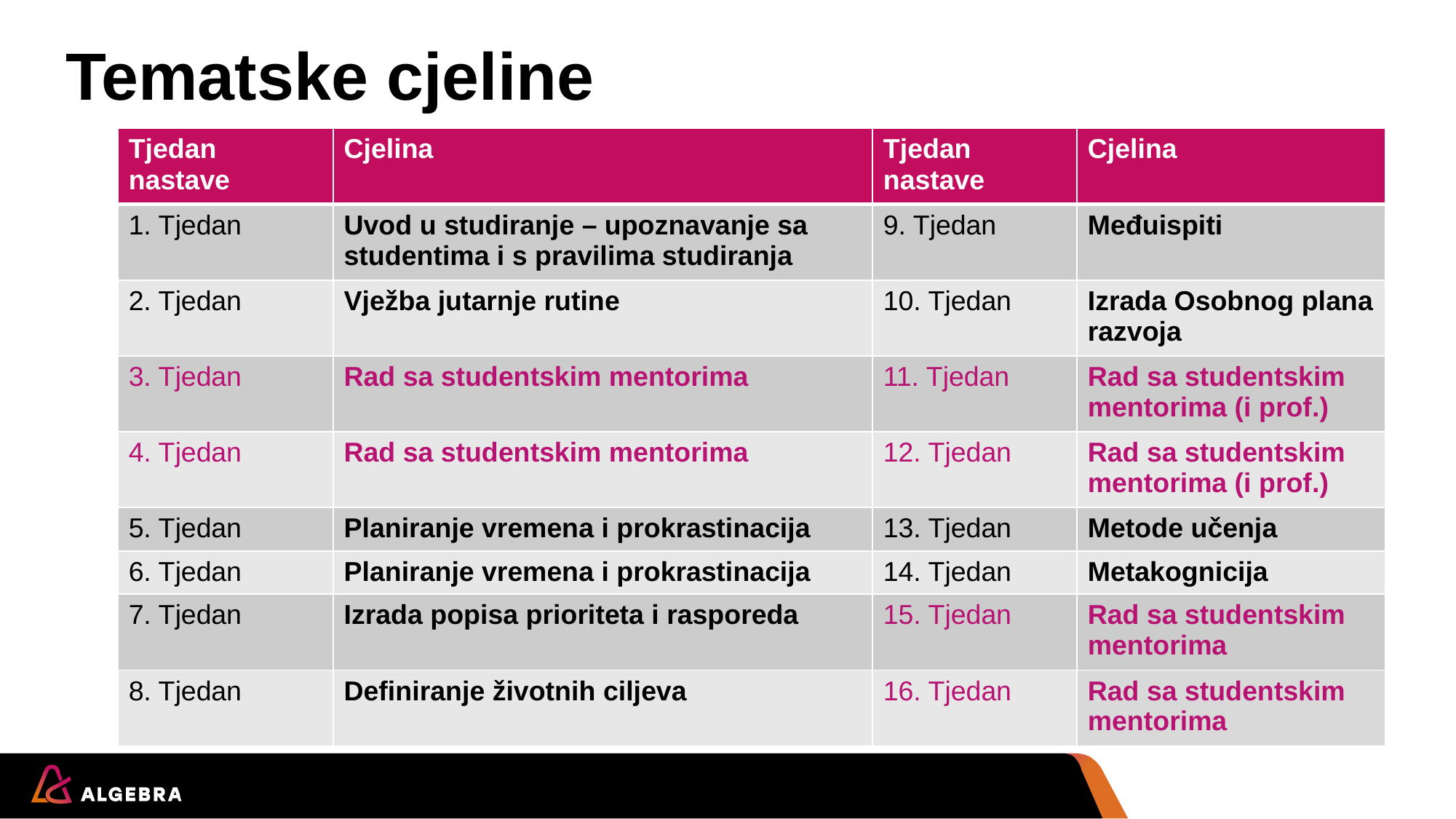

# Tematske cjeline
| Tjedan nastave | Cjelina | Tjedan nastave | Cjelina |
| --- | --- | --- | --- |
| 1. Tjedan | Uvod u studiranje – upoznavanje sa studentima i s pravilima studiranja | 9. Tjedan | Međuispiti |
| 2. Tjedan | Vježba jutarnje rutine | 10. Tjedan | Izrada Osobnog plana razvoja |
| 3. Tjedan | Rad sa studentskim mentorima | 11. Tjedan | Rad sa studentskim mentorima (i prof.) |
| 4. Tjedan | Rad sa studentskim mentorima | 12. Tjedan | Rad sa studentskim mentorima (i prof.) |
| 5. Tjedan | Planiranje vremena i prokrastinacija | 13. Tjedan | Metode učenja |
| 6. Tjedan | Planiranje vremena i prokrastinacija | 14. Tjedan | Metakognicija |
| 7. Tjedan | Izrada popisa prioriteta i rasporeda | 15. Tjedan | Rad sa studentskim mentorima |
| 8. Tjedan | Definiranje životnih ciljeva | 16. Tjedan | Rad sa studentskim mentorima |